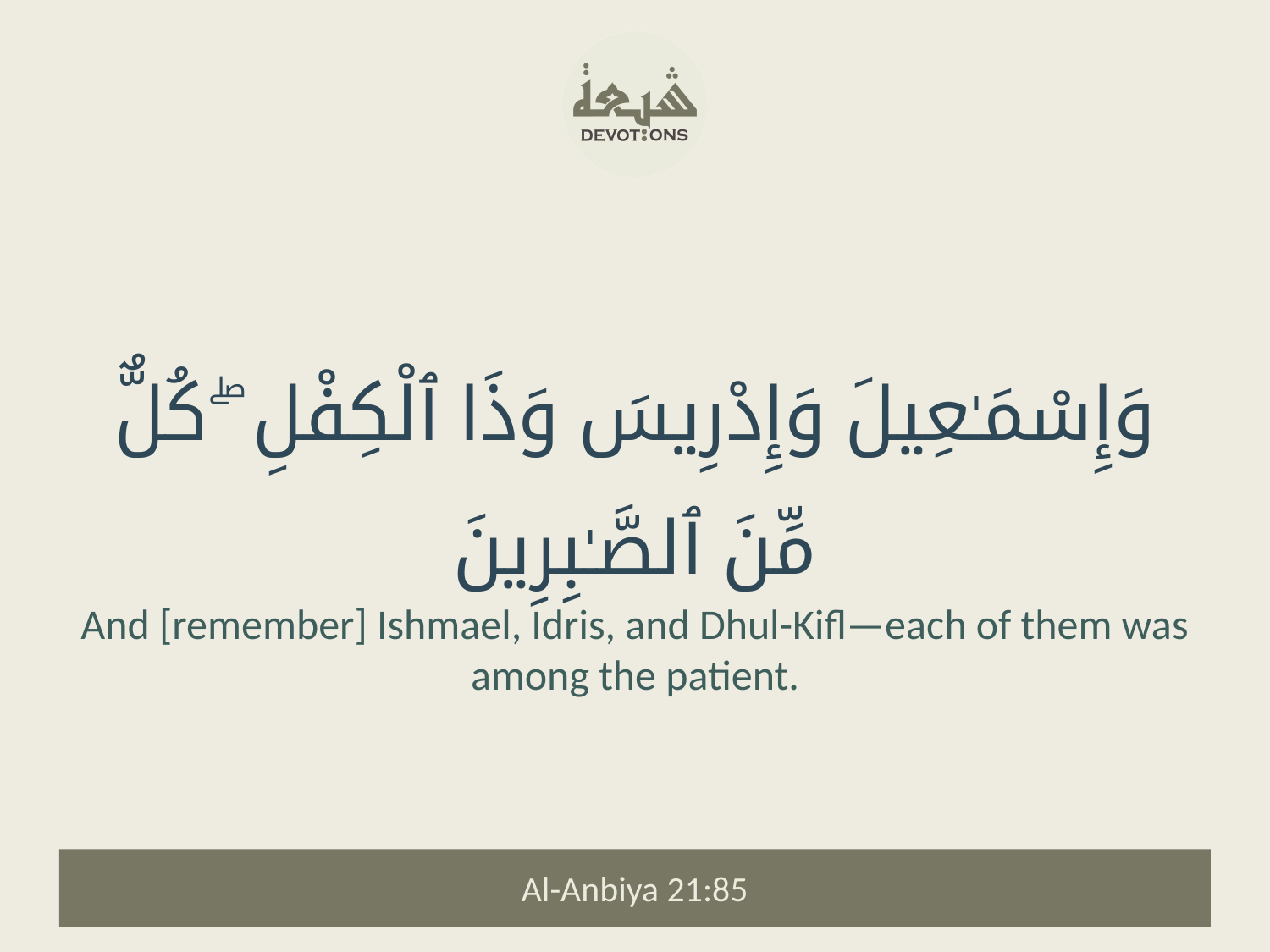

وَإِسْمَـٰعِيلَ وَإِدْرِيسَ وَذَا ٱلْكِفْلِ ۖ كُلٌّ مِّنَ ٱلصَّـٰبِرِينَ
And [remember] Ishmael, Idris, and Dhul-Kifl—each of them was among the patient.
Al-Anbiya 21:85